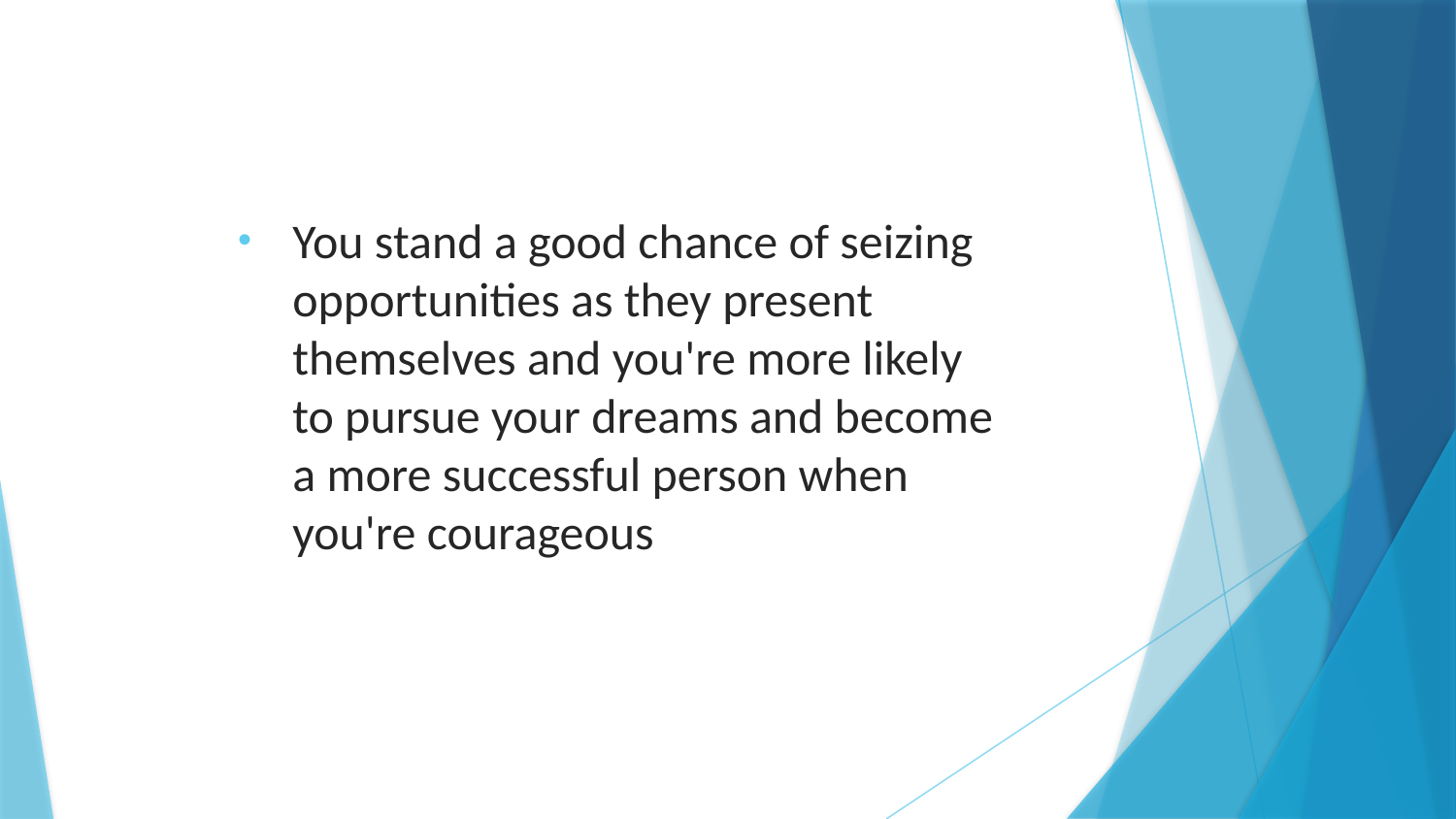

You stand a good chance of seizing opportunities as they present themselves and you're more likely to pursue your dreams and become a more successful person when you're courageous